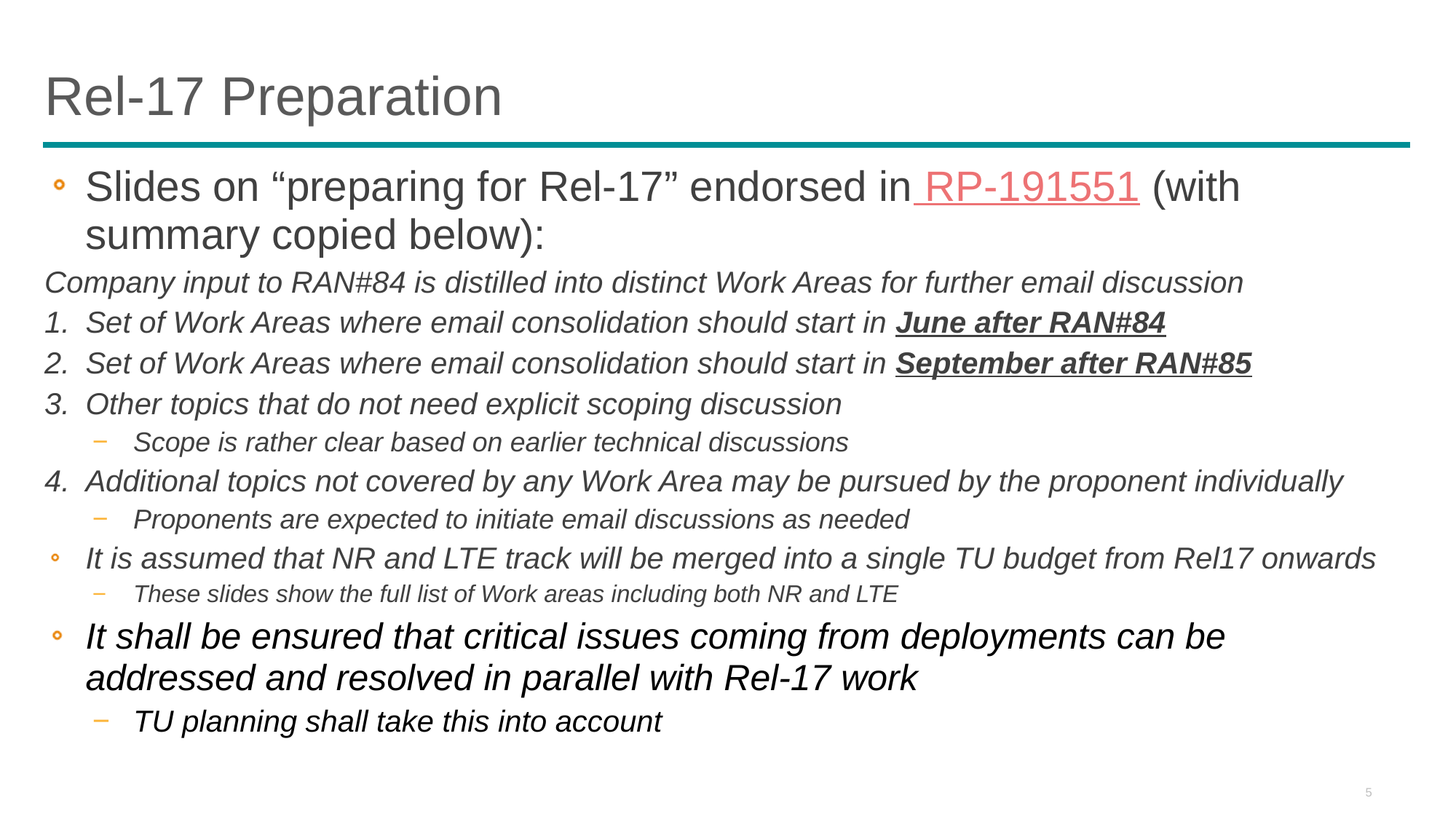

# Rel-17 Preparation
Slides on “preparing for Rel-17” endorsed in RP-191551 (with summary copied below):
Company input to RAN#84 is distilled into distinct Work Areas for further email discussion
Set of Work Areas where email consolidation should start in June after RAN#84
Set of Work Areas where email consolidation should start in September after RAN#85
Other topics that do not need explicit scoping discussion
Scope is rather clear based on earlier technical discussions
Additional topics not covered by any Work Area may be pursued by the proponent individually
Proponents are expected to initiate email discussions as needed
It is assumed that NR and LTE track will be merged into a single TU budget from Rel17 onwards
These slides show the full list of Work areas including both NR and LTE
It shall be ensured that critical issues coming from deployments can be addressed and resolved in parallel with Rel-17 work
TU planning shall take this into account